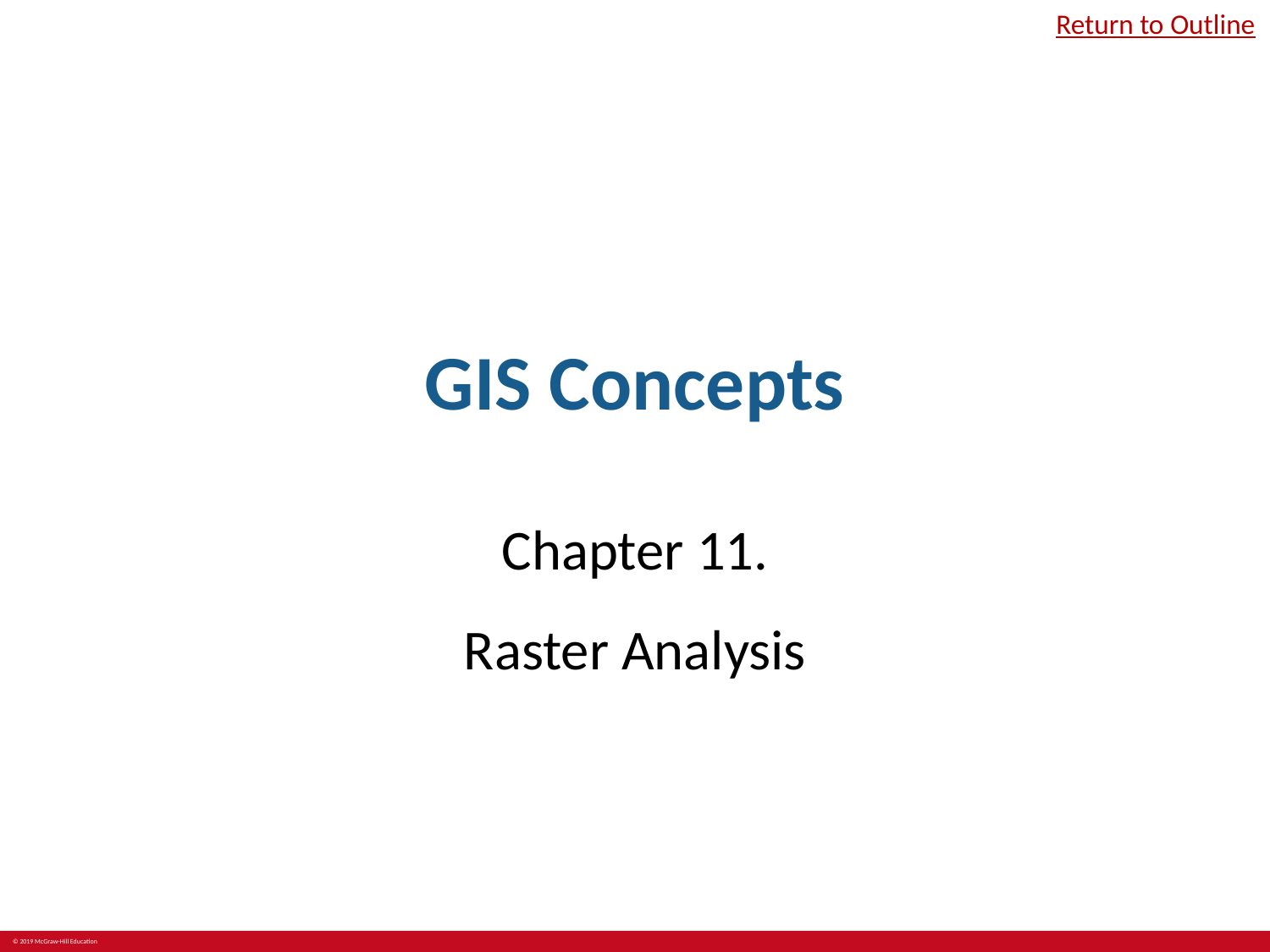

Return to Outline
# GIS Concepts
Chapter 11.
Raster Analysis